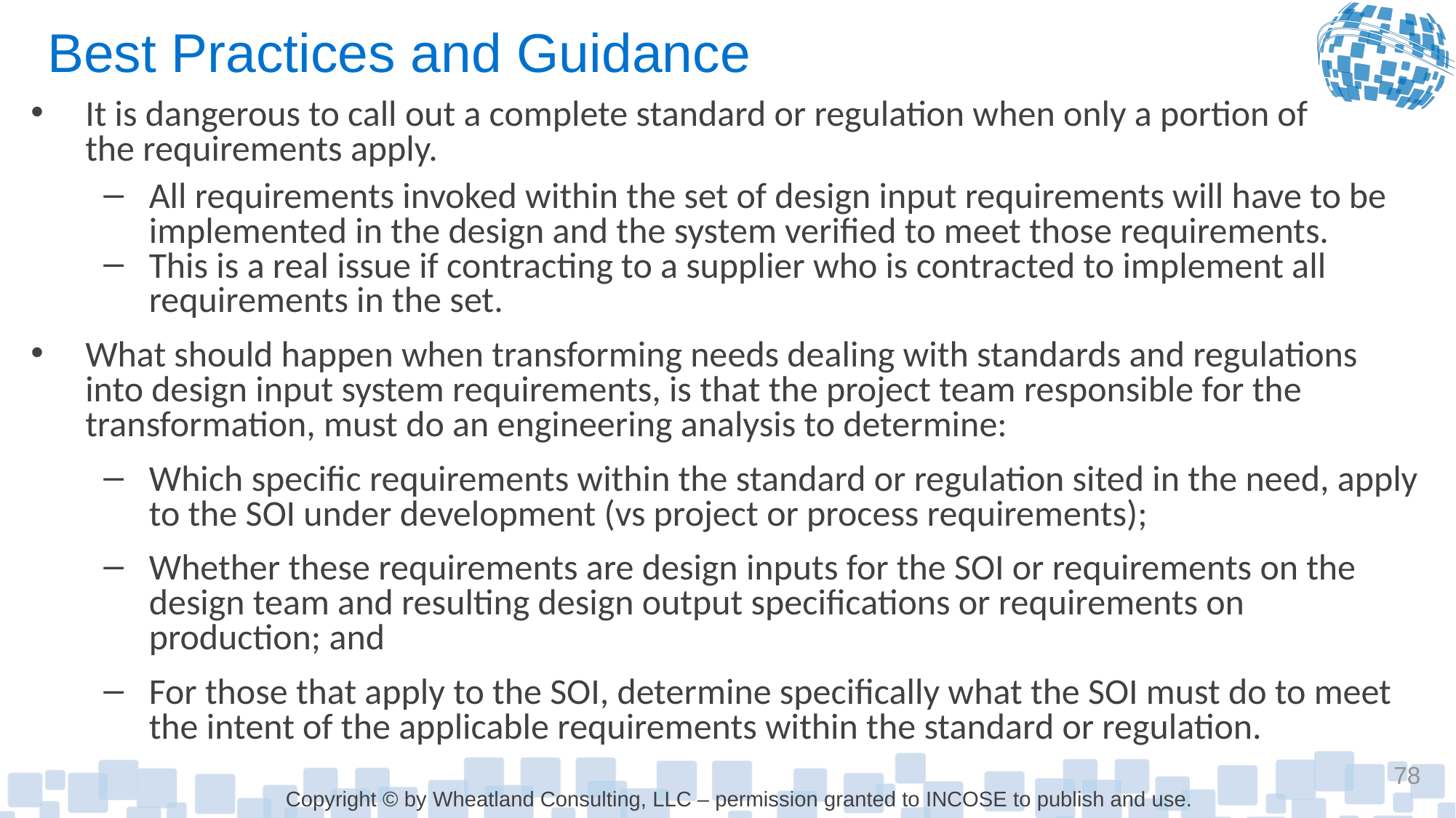

# Best Practices and Guidance
It is dangerous to call out a complete standard or regulation when only a portion of
the requirements apply.
All requirements invoked within the set of design input requirements will have to be implemented in the design and the system verified to meet those requirements.
This is a real issue if contracting to a supplier who is contracted to implement all requirements in the set.
What should happen when transforming needs dealing with standards and regulations into design input system requirements, is that the project team responsible for the transformation, must do an engineering analysis to determine:
Which specific requirements within the standard or regulation sited in the need, apply to the SOI under development (vs project or process requirements);
Whether these requirements are design inputs for the SOI or requirements on the design team and resulting design output specifications or requirements on production; and
For those that apply to the SOI, determine specifically what the SOI must do to meet the intent of the applicable requirements within the standard or regulation.

78
Copyright © by Wheatland Consulting, LLC – permission granted to INCOSE to publish and use.